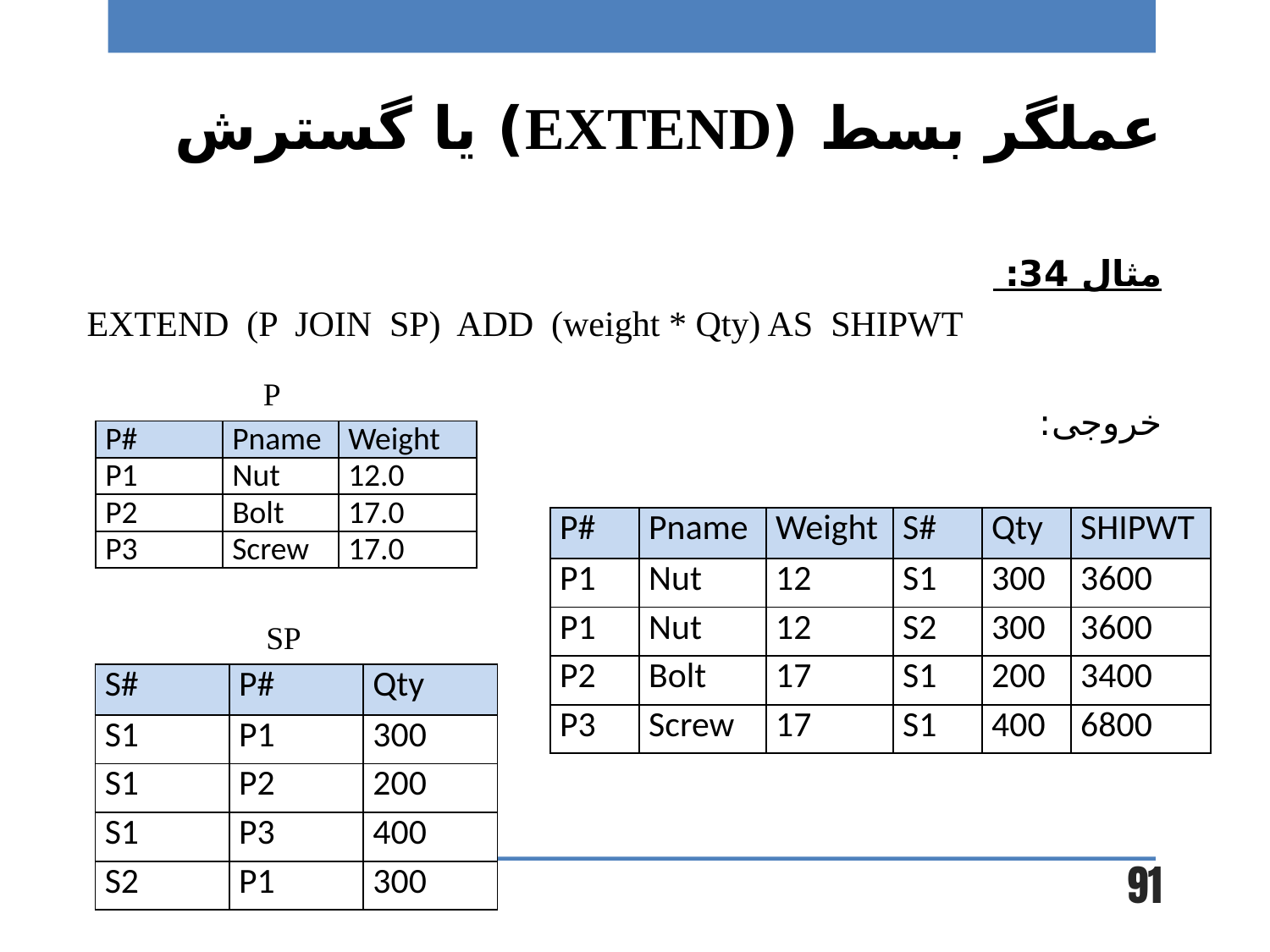

عملگر بسط (EXTEND) یا گسترش

مثال 34:
EXTEND  (P  JOIN  SP)  ADD  (weight * Qty) AS  SHIPWT

خروجی:

P
| P# | Pname | Weight |
| --- | --- | --- |
| P1 | Nut | 12.0 |
| P2 | Bolt | 17.0 |
| P3 | Screw | 17.0 |
| P# | Pname | Weight | S# | Qty | SHIPWT |
| --- | --- | --- | --- | --- | --- |
| P1 | Nut | 12 | S1 | 300 | 3600 |
| P1 | Nut | 12 | S2 | 300 | 3600 |
| P2 | Bolt | 17 | S1 | 200 | 3400 |
| P3 | Screw | 17 | S1 | 400 | 6800 |
SP
| S# | P# | Qty |
| --- | --- | --- |
| S1 | P1 | 300 |
| S1 | P2 | 200 |
| S1 | P3 | 400 |
| S2 | P1 | 300 |
91